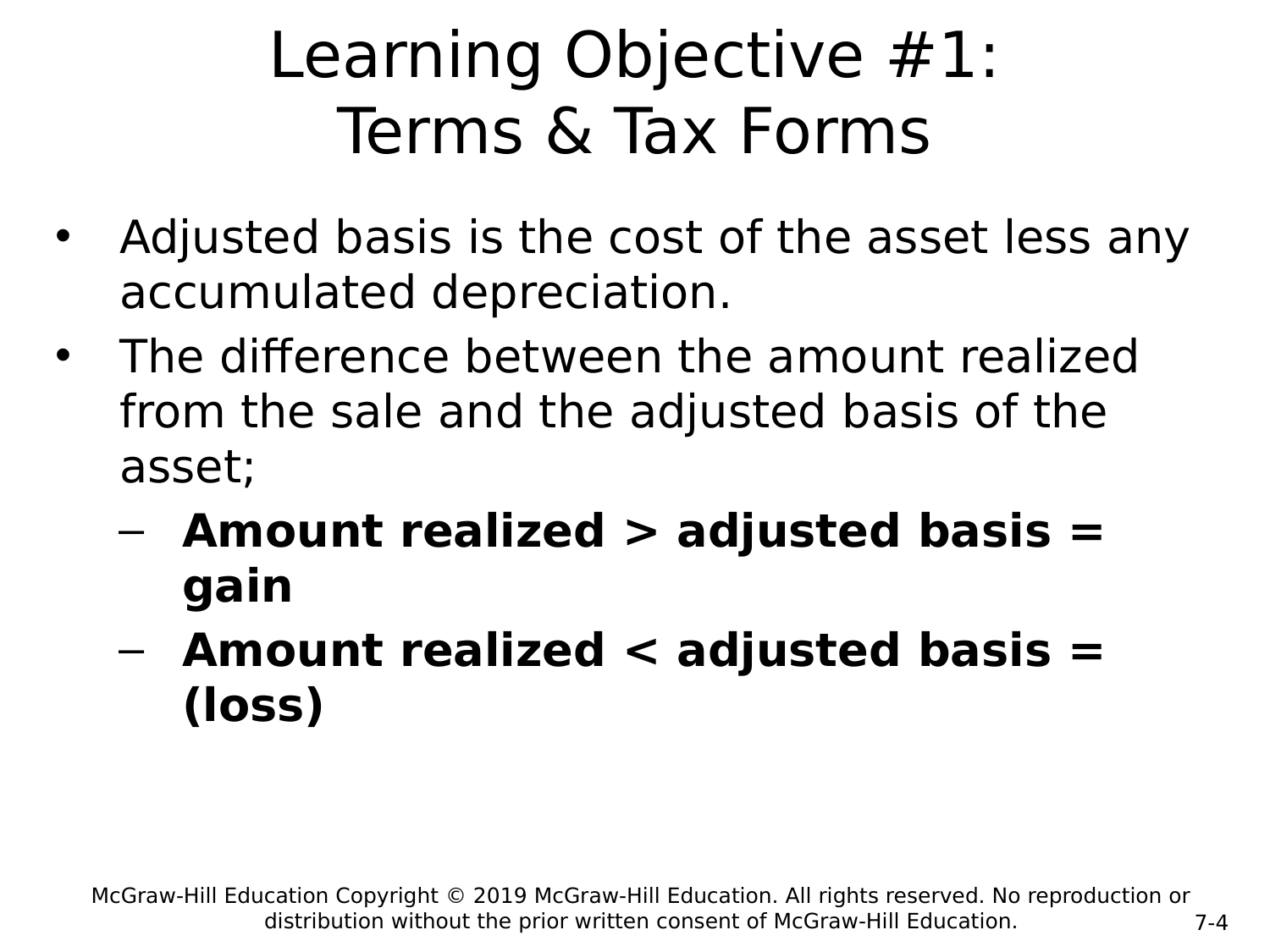

# Learning Objective #1: Terms & Tax Forms
Adjusted basis is the cost of the asset less any accumulated depreciation.
The difference between the amount realized from the sale and the adjusted basis of the asset;
Amount realized > adjusted basis = gain
Amount realized < adjusted basis = (loss)
McGraw-Hill Education Copyright © 2019 McGraw-Hill Education. All rights reserved. No reproduction or distribution without the prior written consent of McGraw-Hill Education.
7-4